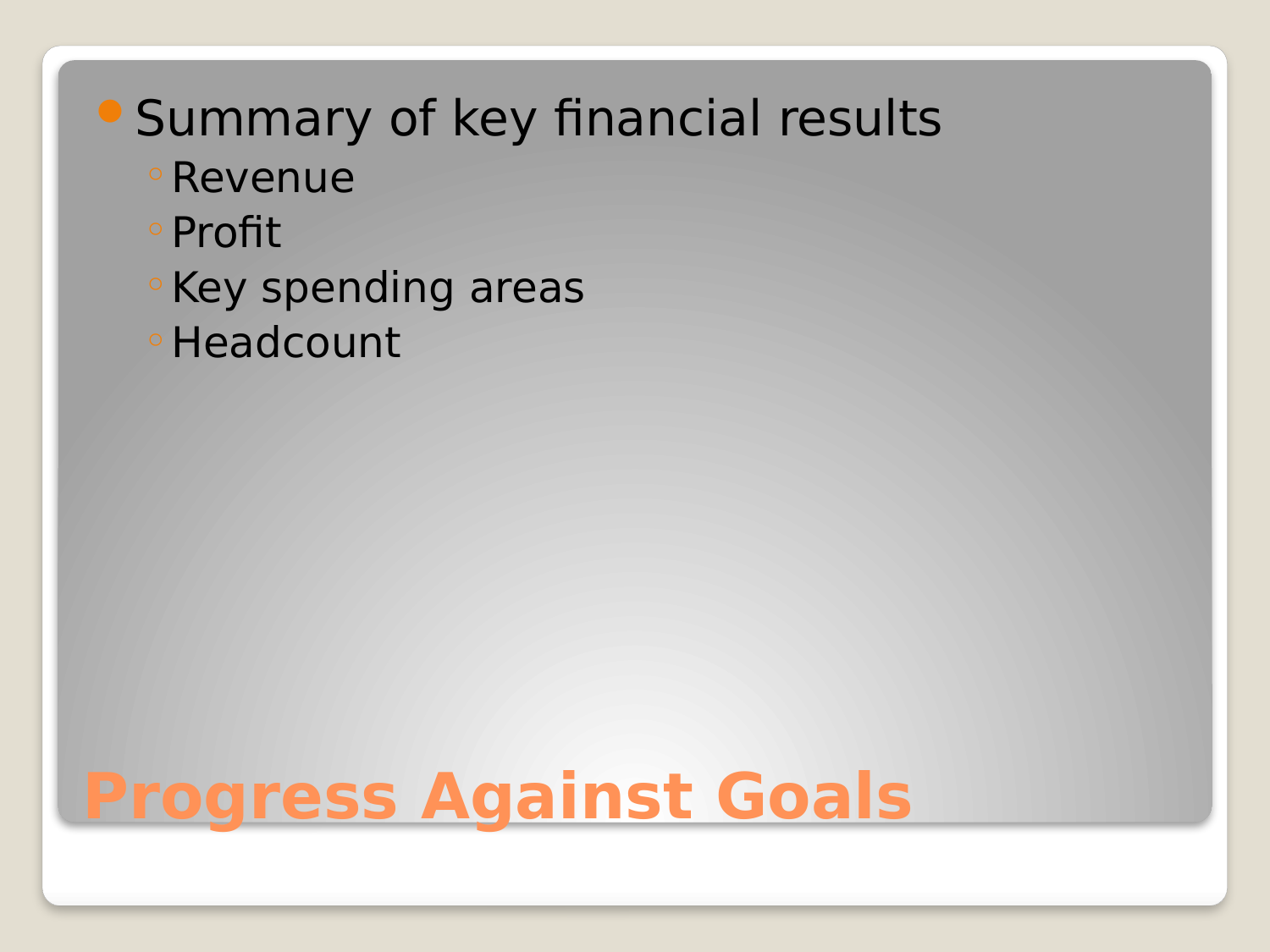

Summary of key financial results
Revenue
Profit
Key spending areas
Headcount
# Progress Against Goals